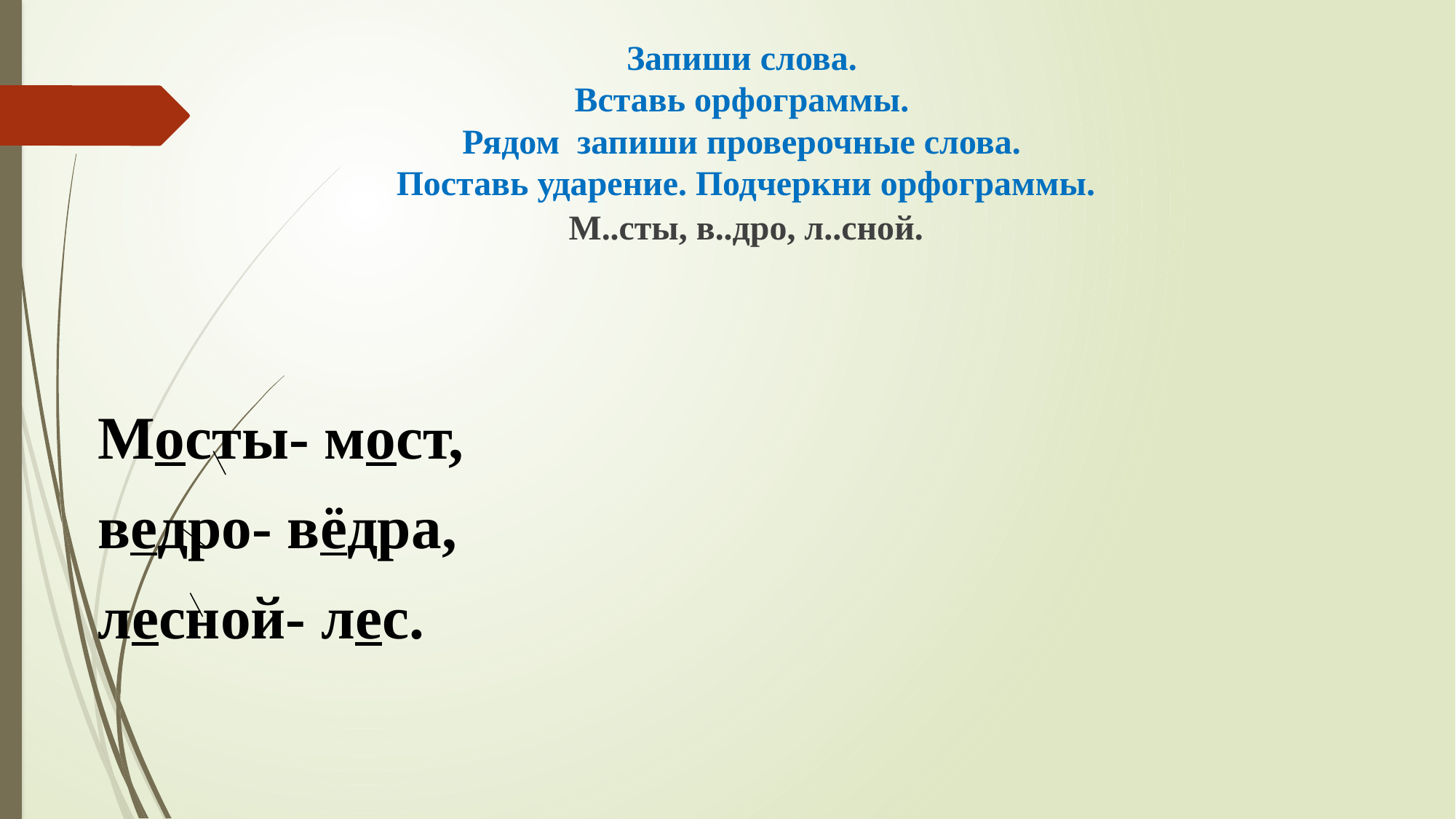

Запиши слова.
Вставь орфограммы.
Рядом  запиши проверочные слова.
Поставь ударение. Подчеркни орфограммы.
М..сты, в..дро, л..сной.

#
Мосты- мост,
ведро- вёдра,
лесной- лес.